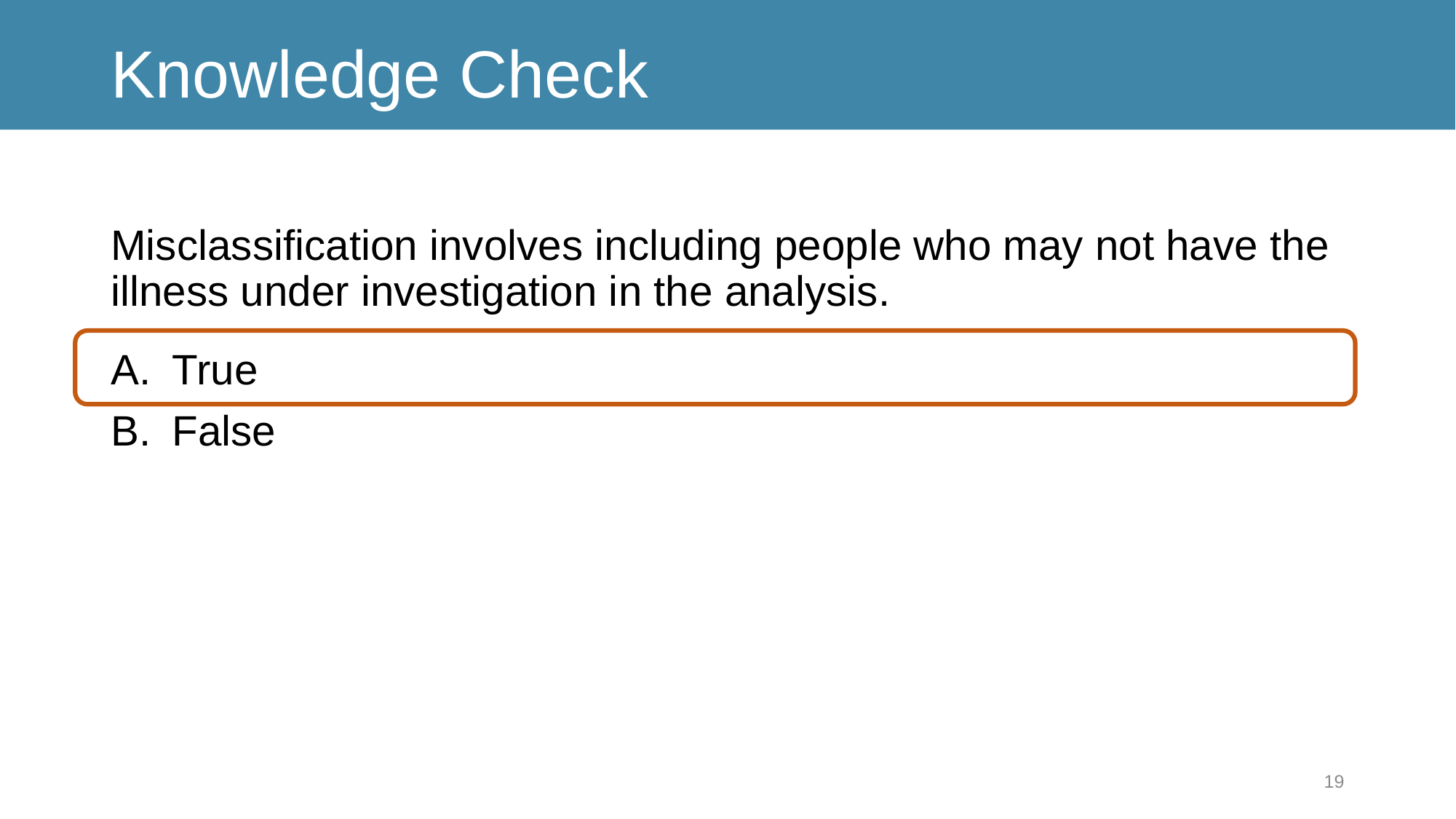

# Knowledge Check
Misclassification involves including people who may not have the illness under investigation in the analysis.
True
False

19